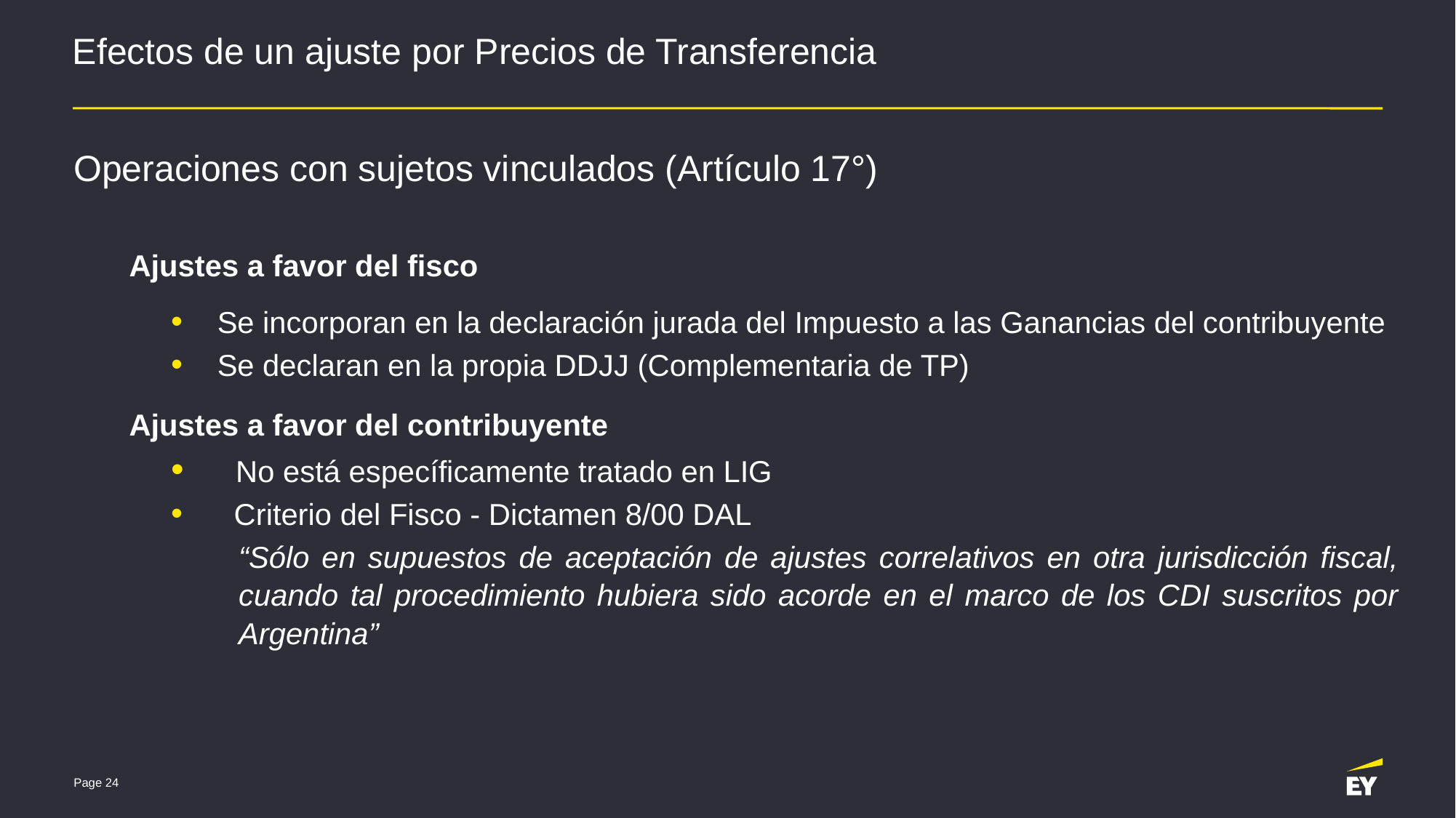

# Efectos de un ajuste por Precios de Transferencia
Operaciones con sujetos vinculados (Artículo 17°)

Ajustes a favor del fisco

Se incorporan en la declaración jurada del Impuesto a las Ganancias del contribuyente
Se declaran en la propia DDJJ (Complementaria de TP)

Ajustes a favor del contribuyente
  No está específicamente tratado en LIG
  Criterio del Fisco - Dictamen 8/00 DAL
“Sólo en supuestos de aceptación de ajustes correlativos en otra jurisdicción fiscal, cuando tal procedimiento hubiera sido acorde en el marco de los CDI suscritos por Argentina”

Page 24